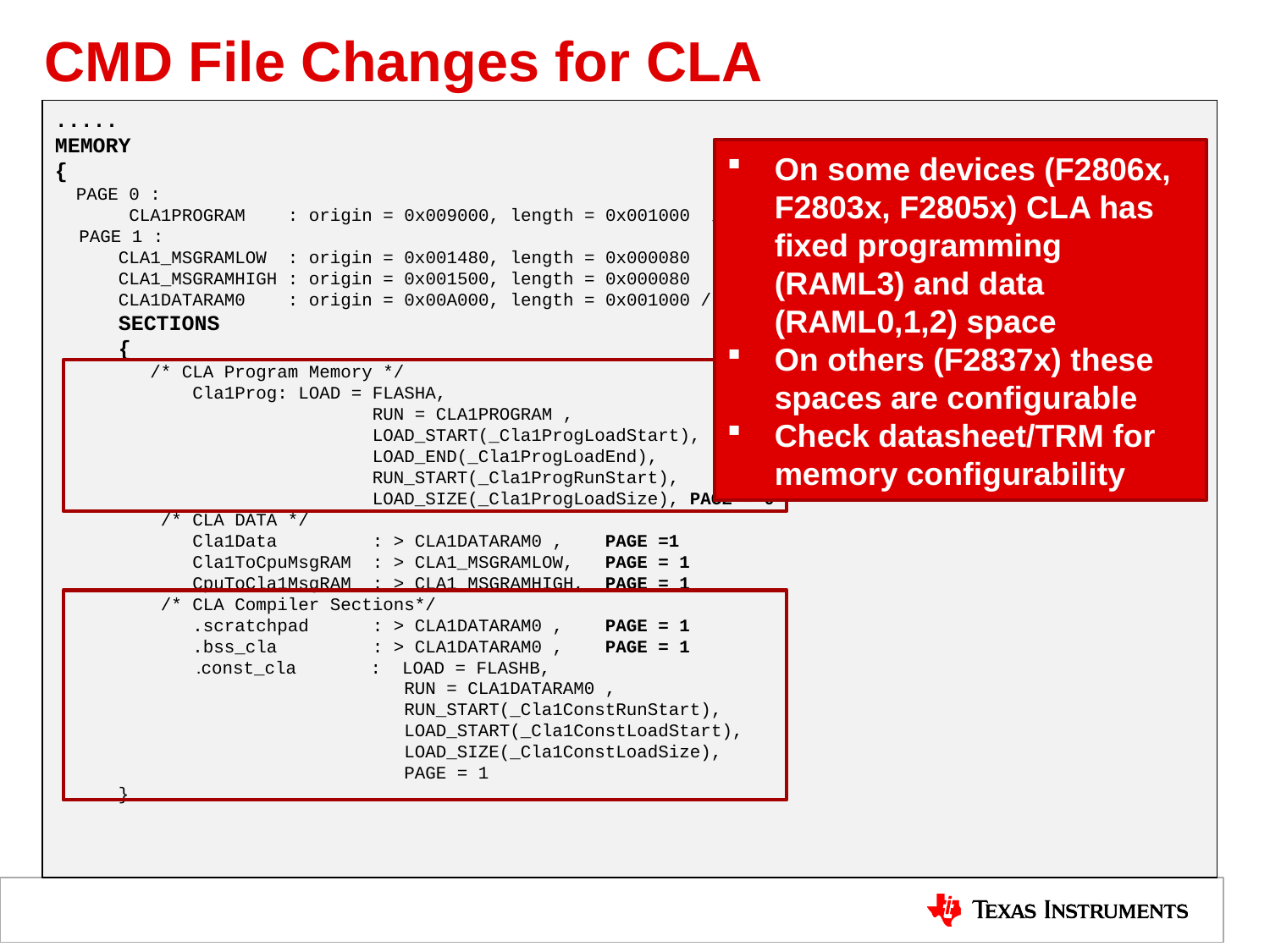

# CMD File Changes for CLA

.....
MEMORY
{
  PAGE 0 :
 CLA1PROGRAM    : origin = 0x009000, length = 0x001000  /* Physically RAML3 */
PAGE 1 :
CLA1_MSGRAMLOW  : origin = 0x001480, length = 0x000080
CLA1_MSGRAMHIGH : origin = 0x001500, length = 0x000080
CLA1DATARAM0    : origin = 0x00A000, length = 0x001000 /* Physically RAML0 */
SECTIONS
{
   /* CLA Program Memory */
       Cla1Prog: LOAD = FLASHA,
                        RUN = CLA1PROGRAM ,
                        LOAD_START(_Cla1ProgLoadStart),
                        LOAD_END(_Cla1ProgLoadEnd),
                        RUN_START(_Cla1ProgRunStart),
                        LOAD_SIZE(_Cla1ProgLoadSize), PAGE = 0
    /* CLA DATA */
       Cla1Data         : > CLA1DATARAM0 ,    PAGE =1
       Cla1ToCpuMsgRAM  : > CLA1_MSGRAMLOW,   PAGE = 1
       CpuToCla1MsgRAM  : > CLA1_MSGRAMHIGH,  PAGE = 1
    /* CLA Compiler Sections*/
       .scratchpad      : > CLA1DATARAM0 ,    PAGE = 1
       .bss_cla         : > CLA1DATARAM0 ,    PAGE = 1
                .const_cla       :  LOAD = FLASHB,
                           RUN = CLA1DATARAM0 ,
                           RUN_START(_Cla1ConstRunStart),
                           LOAD_START(_Cla1ConstLoadStart),
                           LOAD_SIZE(_Cla1ConstLoadSize),
                           PAGE = 1
}

On some devices (F2806x, F2803x, F2805x) CLA has fixed programming (RAML3) and data (RAML0,1,2) space
On others (F2837x) these spaces are configurable
Check datasheet/TRM for memory configurability